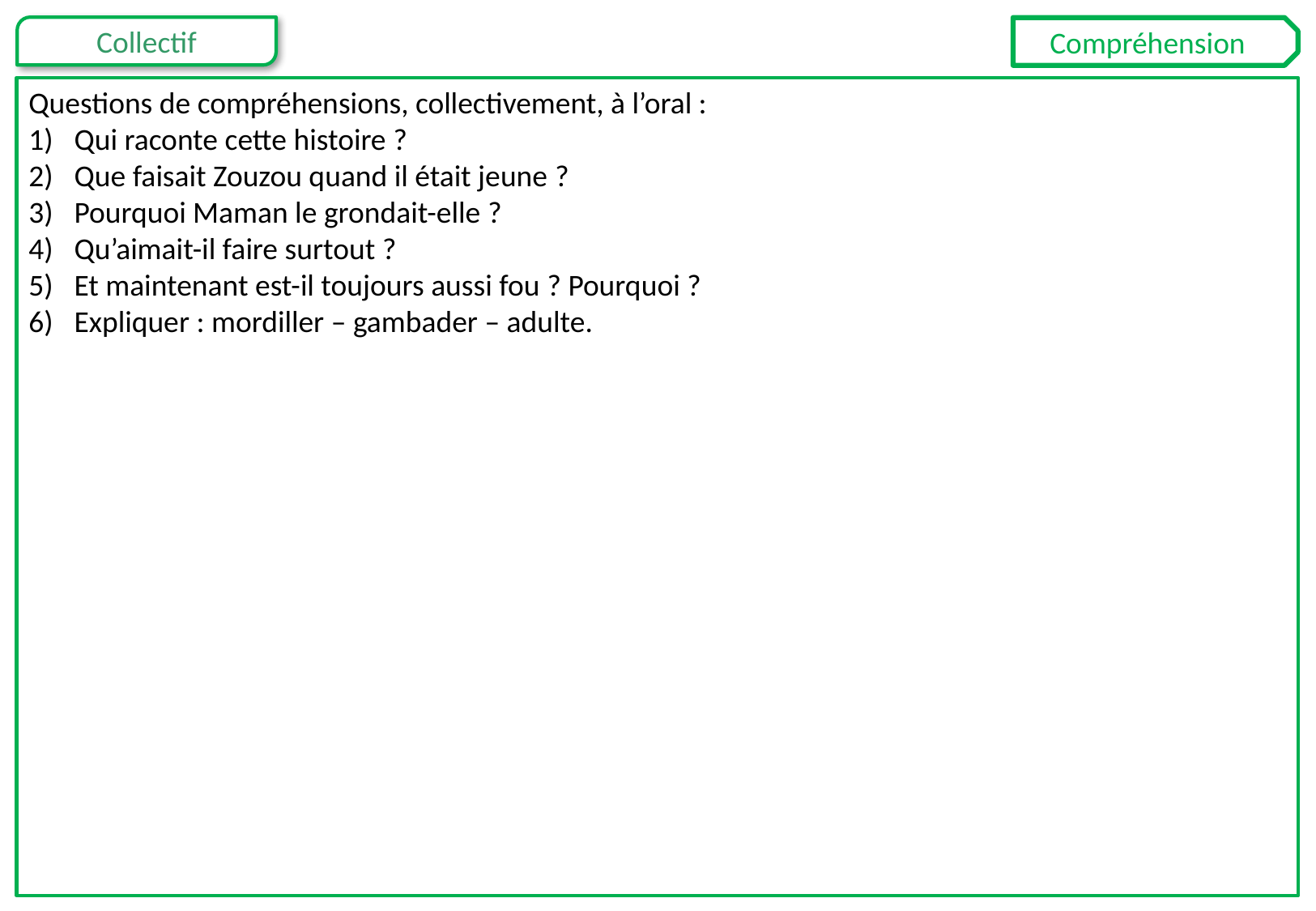

Compréhension
Questions de compréhensions, collectivement, à l’oral :
Qui raconte cette histoire ?
Que faisait Zouzou quand il était jeune ?
Pourquoi Maman le grondait-elle ?
Qu’aimait-il faire surtout ?
Et maintenant est-il toujours aussi fou ? Pourquoi ?
Expliquer : mordiller – gambader – adulte.